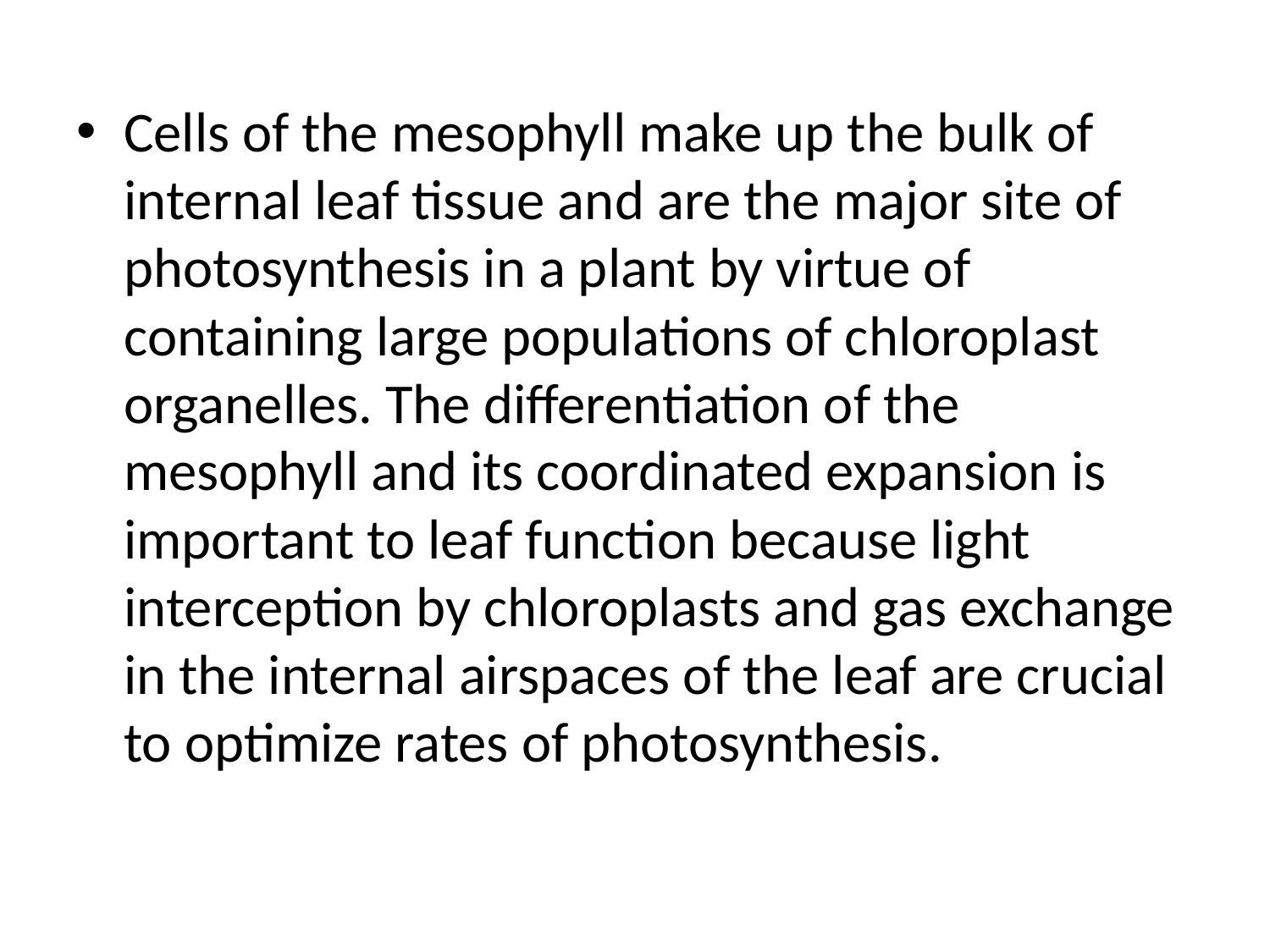

Cells of the mesophyll make up the bulk of internal leaf tissue and are the major site of photosynthesis in a plant by virtue of containing large populations of chloroplast organelles. The differentiation of the mesophyll and its coordinated expansion is important to leaf function because light interception by chloroplasts and gas exchange in the internal airspaces of the leaf are crucial to optimize rates of photosynthesis.